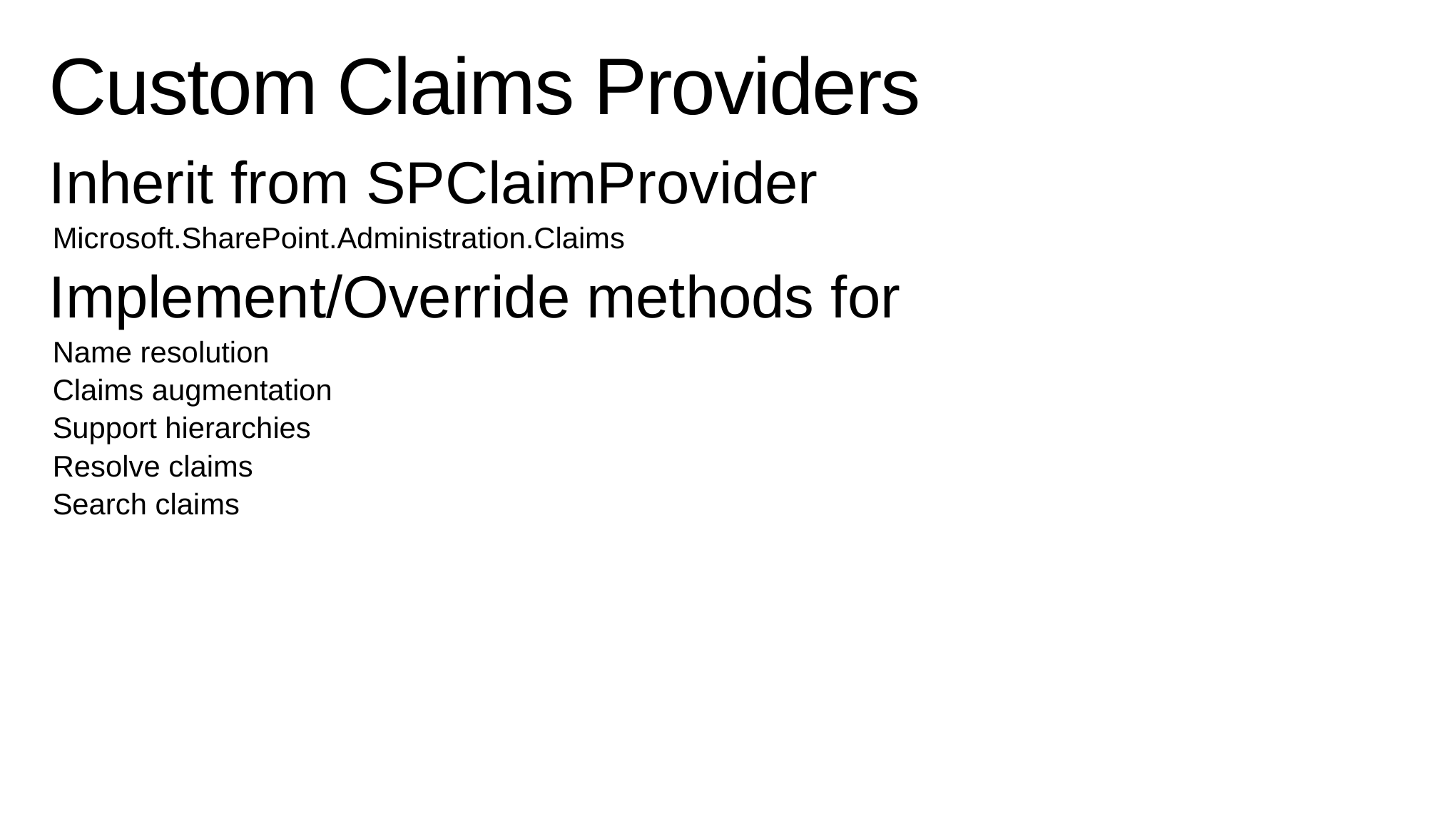

# Custom Claims Providers
Inherit from SPClaimProvider
Microsoft.SharePoint.Administration.Claims
Implement/Override methods for
Name resolution
Claims augmentation
Support hierarchies
Resolve claims
Search claims